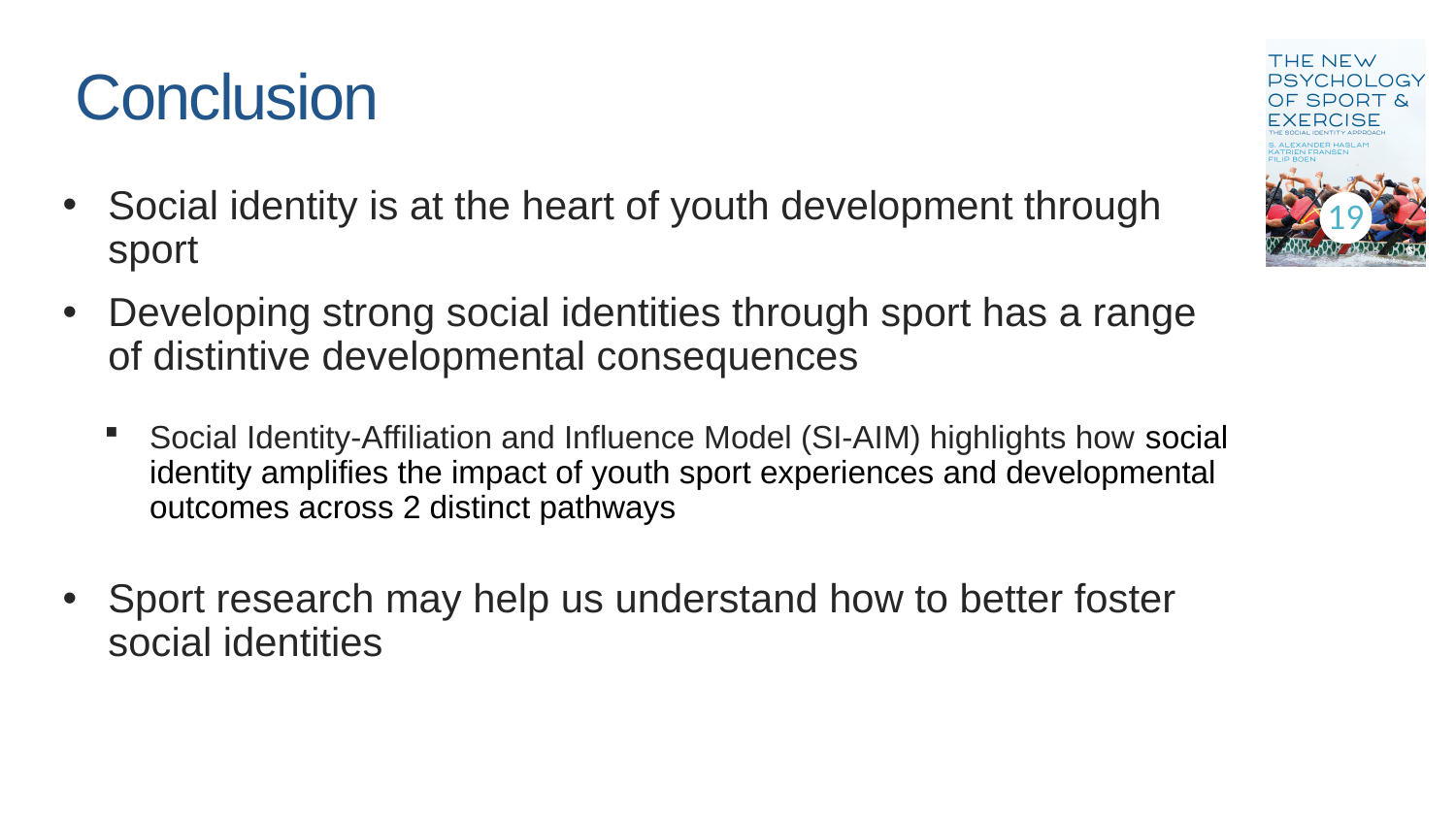

# Conclusion
19
Social identity is at the heart of youth development through sport
Developing strong social identities through sport has a range of distintive developmental consequences

Social Identity-Affiliation and Influence Model (SI-AIM) highlights how social identity amplifies the impact of youth sport experiences and developmental outcomes across 2 distinct pathways

Sport research may help us understand how to better foster social identities